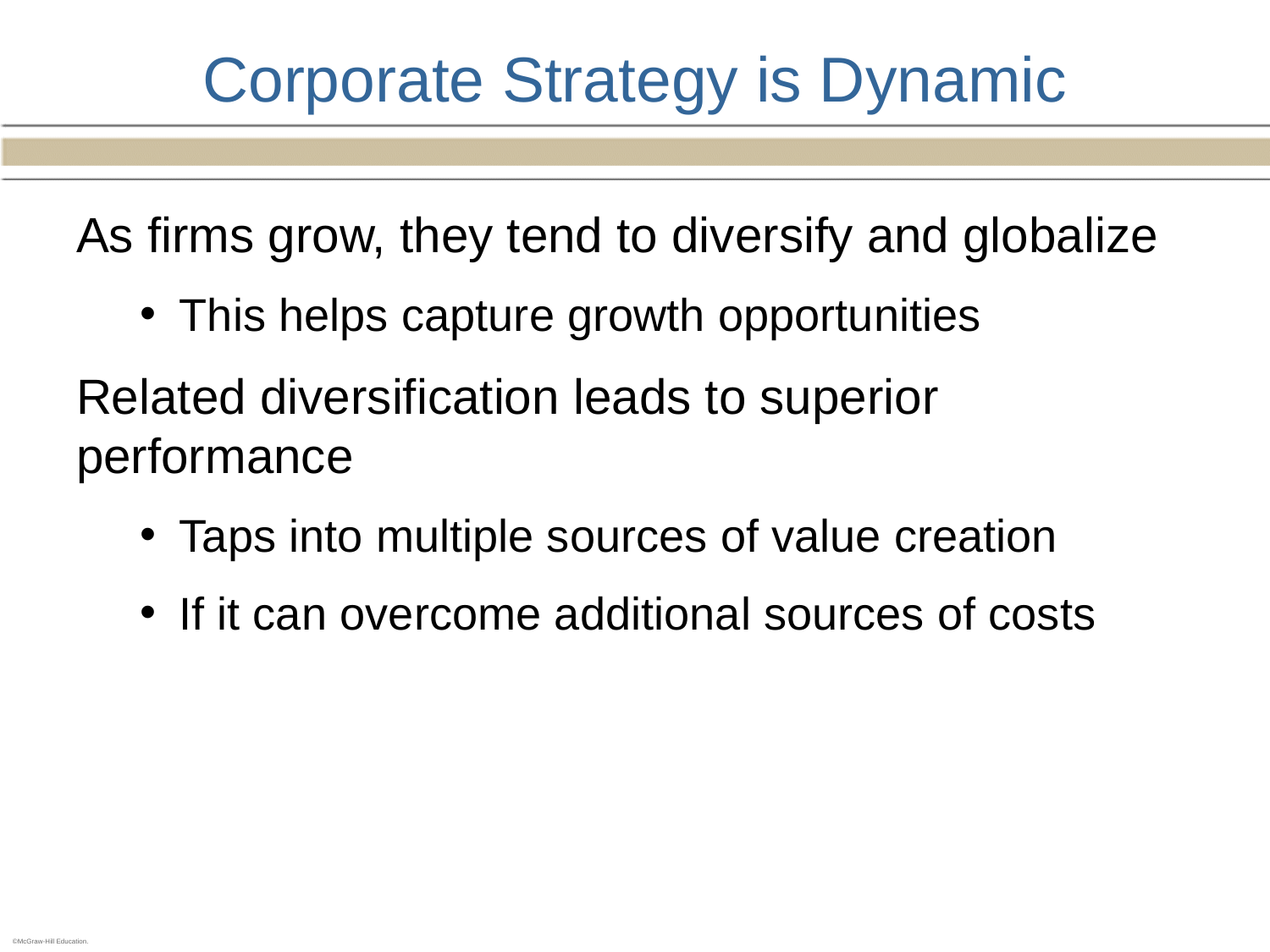

# Corporate Strategy is Dynamic
As firms grow, they tend to diversify and globalize
This helps capture growth opportunities
Related diversification leads to superior performance
Taps into multiple sources of value creation
If it can overcome additional sources of costs